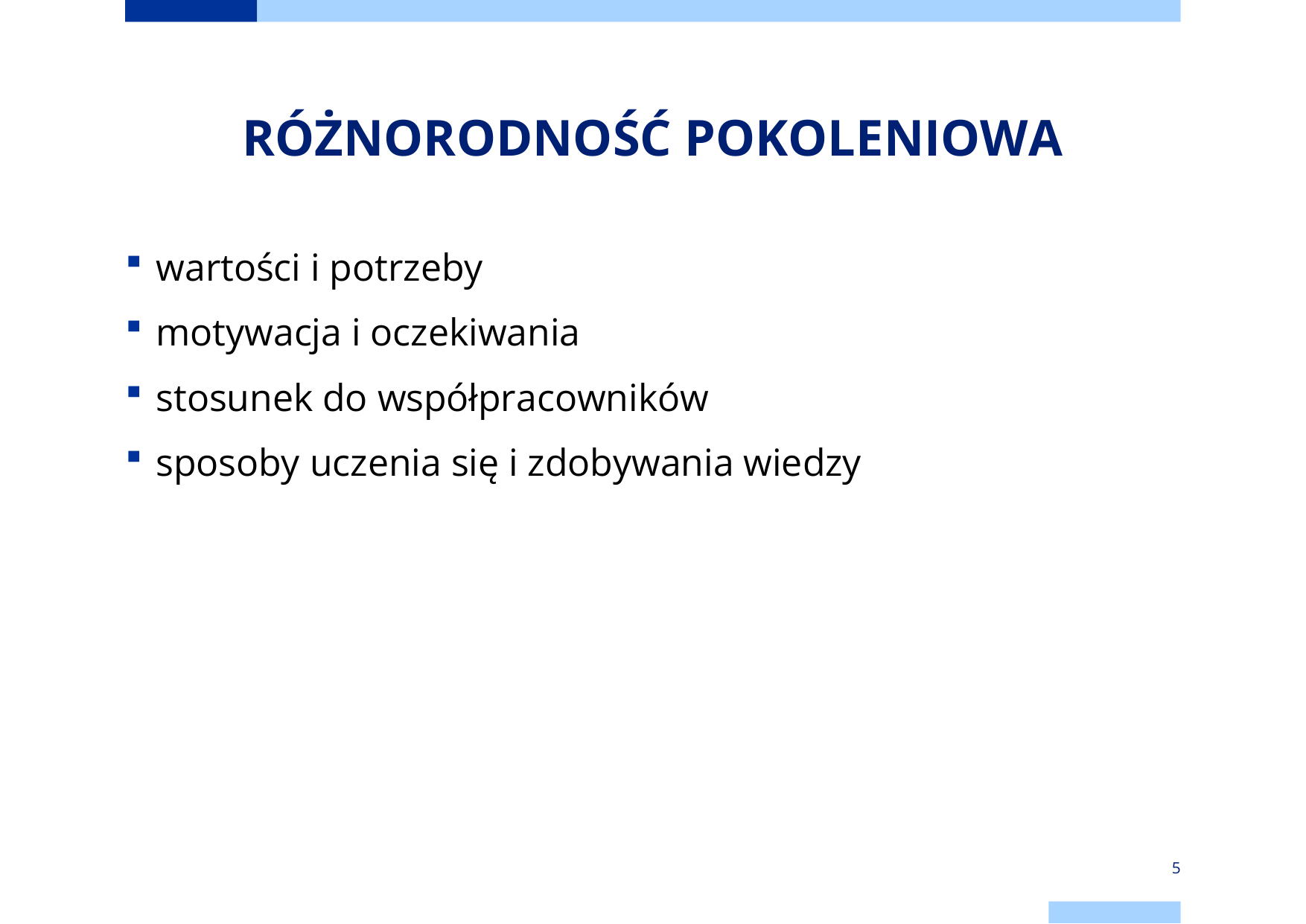

# RÓŻNORODNOŚĆ POKOLENIOWA
wartości i potrzeby
motywacja i oczekiwania
stosunek do współpracowników
sposoby uczenia się i zdobywania wiedzy
5